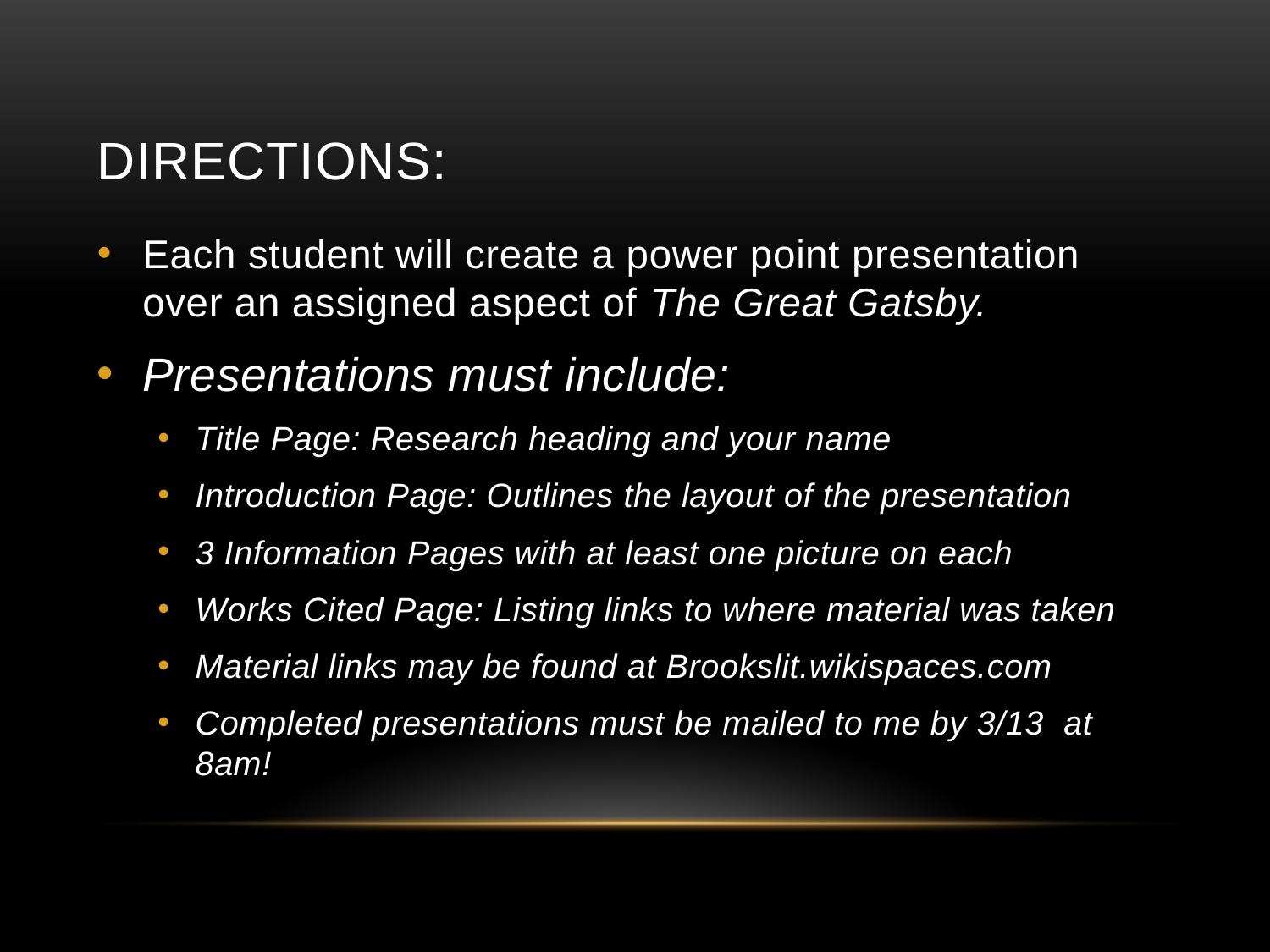

# Directions:
Each student will create a power point presentation over an assigned aspect of The Great Gatsby.
Presentations must include:
Title Page: Research heading and your name
Introduction Page: Outlines the layout of the presentation
3 Information Pages with at least one picture on each
Works Cited Page: Listing links to where material was taken
Material links may be found at Brookslit.wikispaces.com
Completed presentations must be mailed to me by 3/13  at 8am!